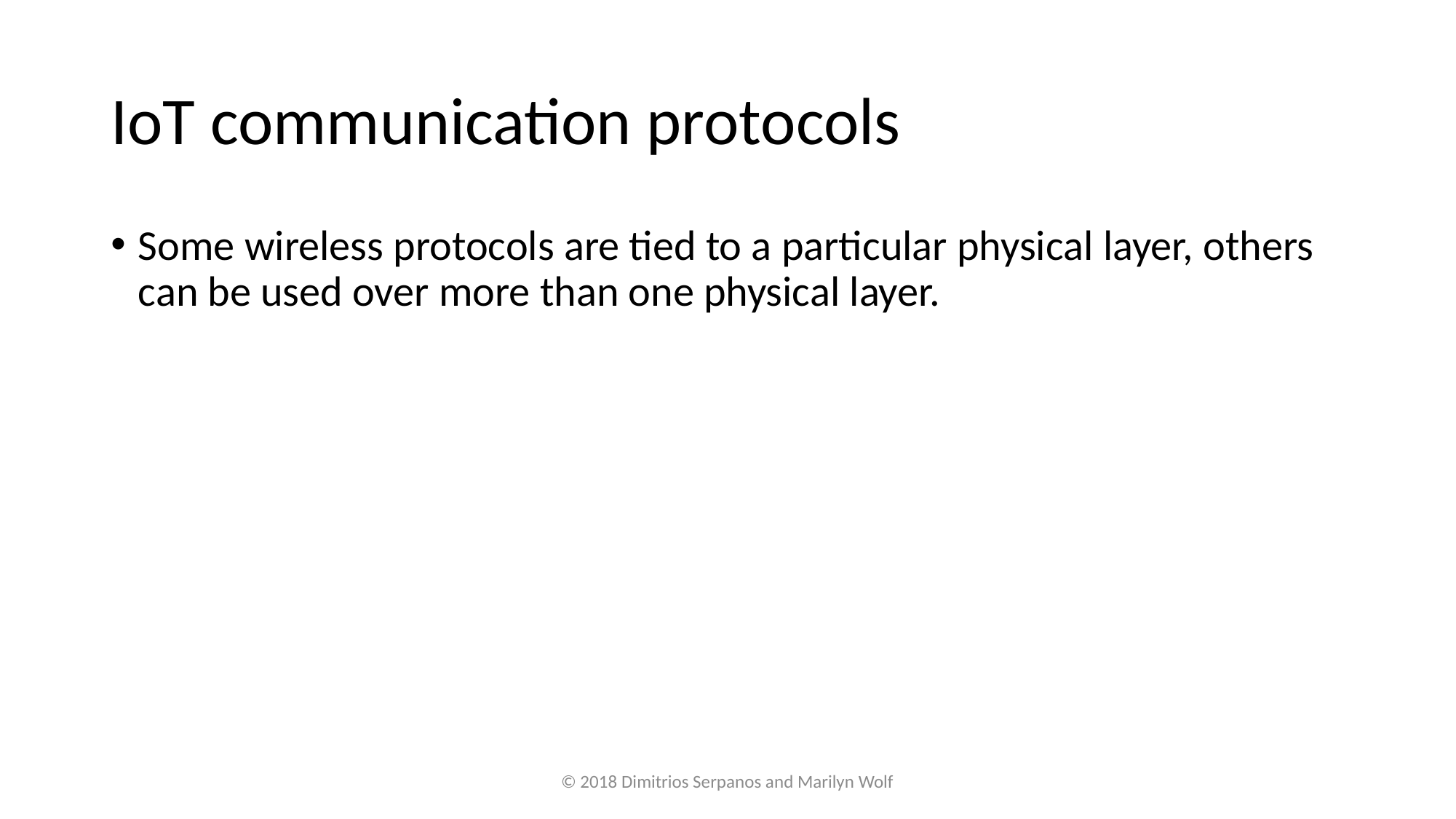

# IoT communication protocols
Some wireless protocols are tied to a particular physical layer, others can be used over more than one physical layer.

© 2018 Dimitrios Serpanos and Marilyn Wolf